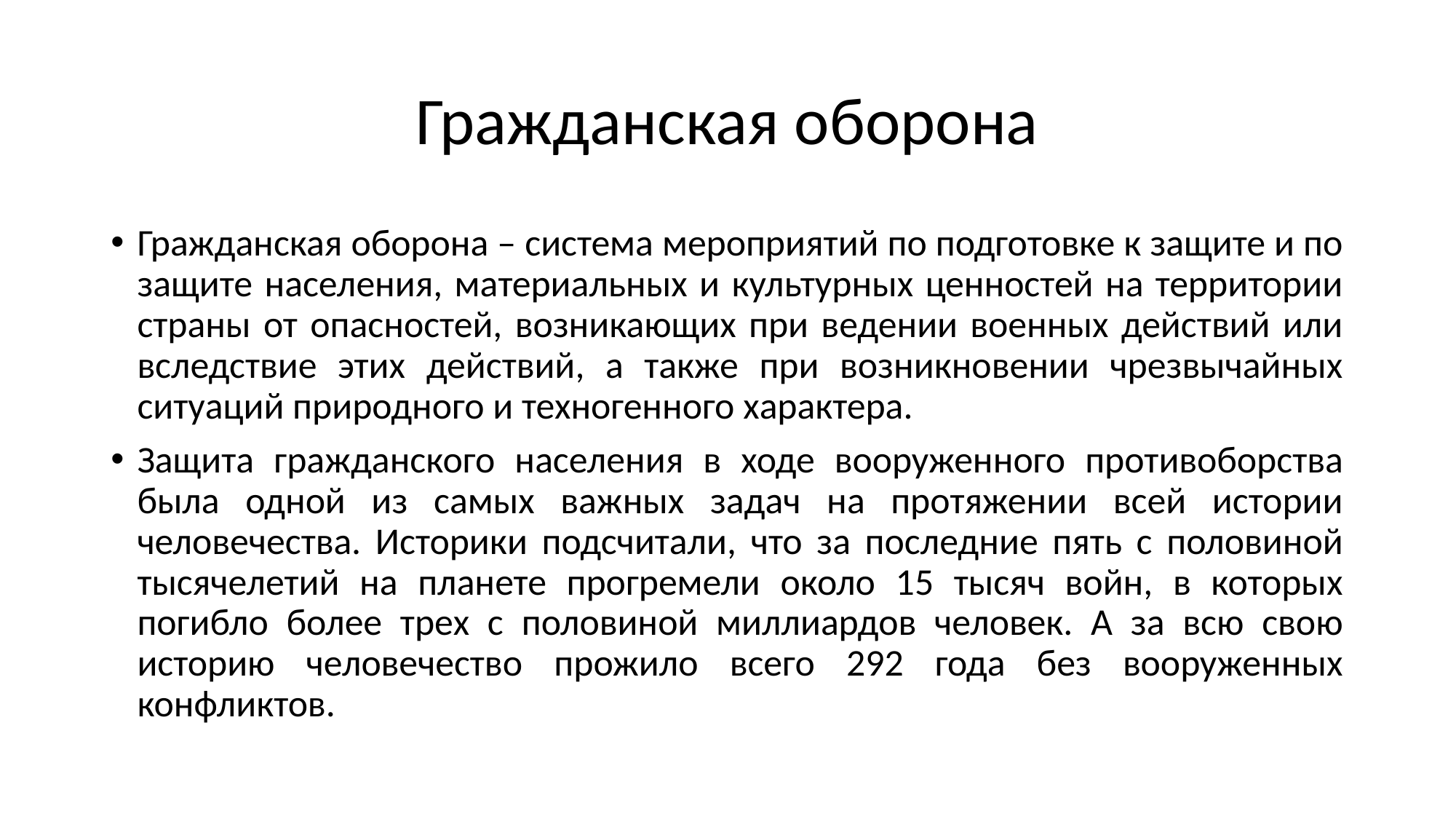

# Гражданская оборона
Гражданская оборона – система мероприятий по подготовке к защите и по защите населения, материальных и культурных ценностей на территории страны от опасностей, возникающих при ведении военных действий или вследствие этих действий, а также при возникновении чрезвычайных ситуаций природного и техногенного характера.
Защита гражданского населения в ходе вооруженного противоборства была одной из самых важных задач на протяжении всей истории человечества. Историки подсчитали, что за последние пять с половиной тысячелетий на планете прогремели около 15 тысяч войн, в которых погибло более трех с половиной миллиардов человек. А за всю свою историю человечество прожило всего 292 года без вооруженных конфликтов.